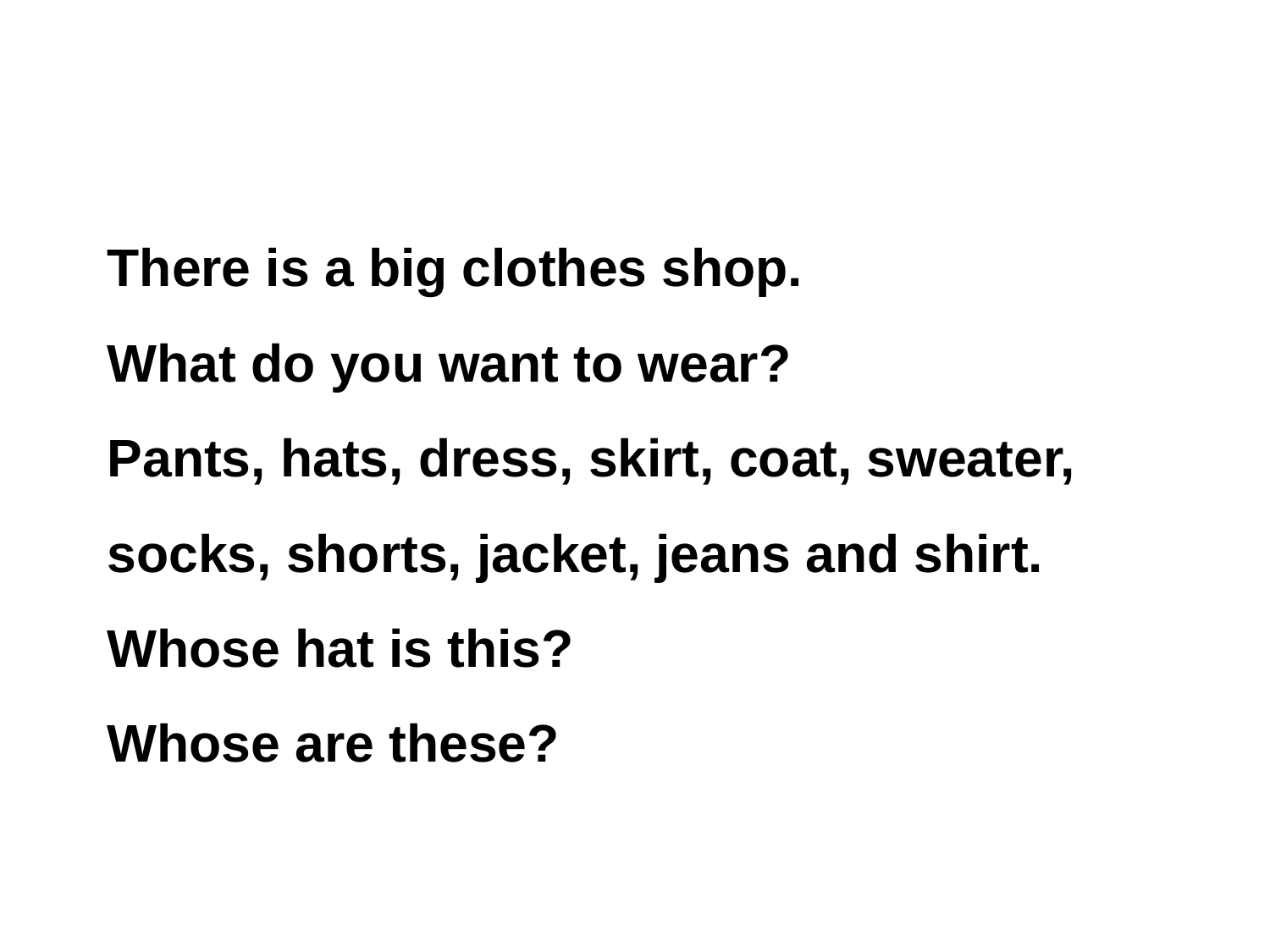

There is a big clothes shop.
What do you want to wear?
Pants, hats, dress, skirt, coat, sweater,
socks, shorts, jacket, jeans and shirt.
Whose hat is this?
Whose are these?